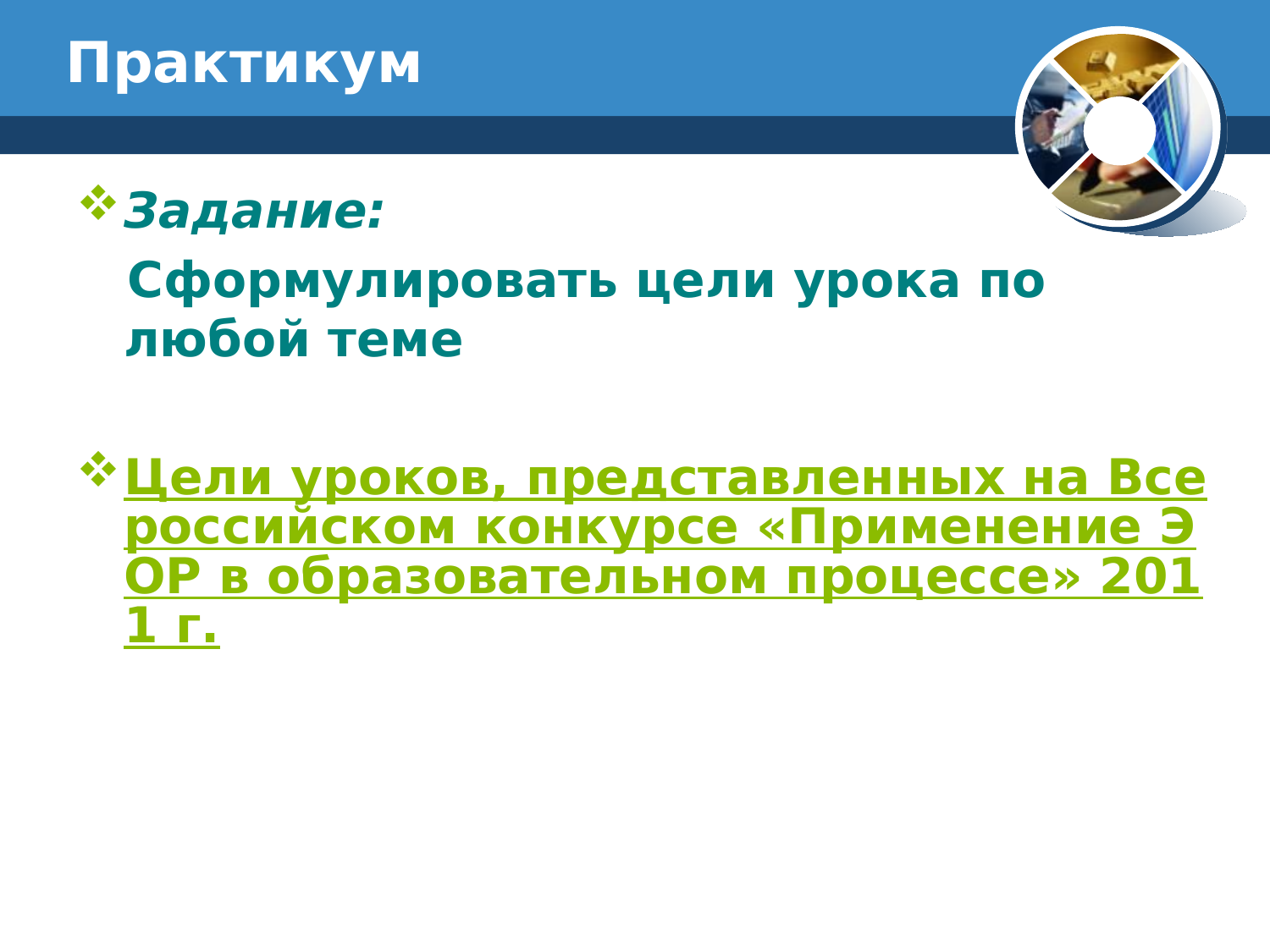

Практикум
Задание:
   Сформулировать цели урока по любой теме

Цели уроков, представленных на Всероссийском конкурсе «Применение ЭОР в образовательном процессе» 2011 г.